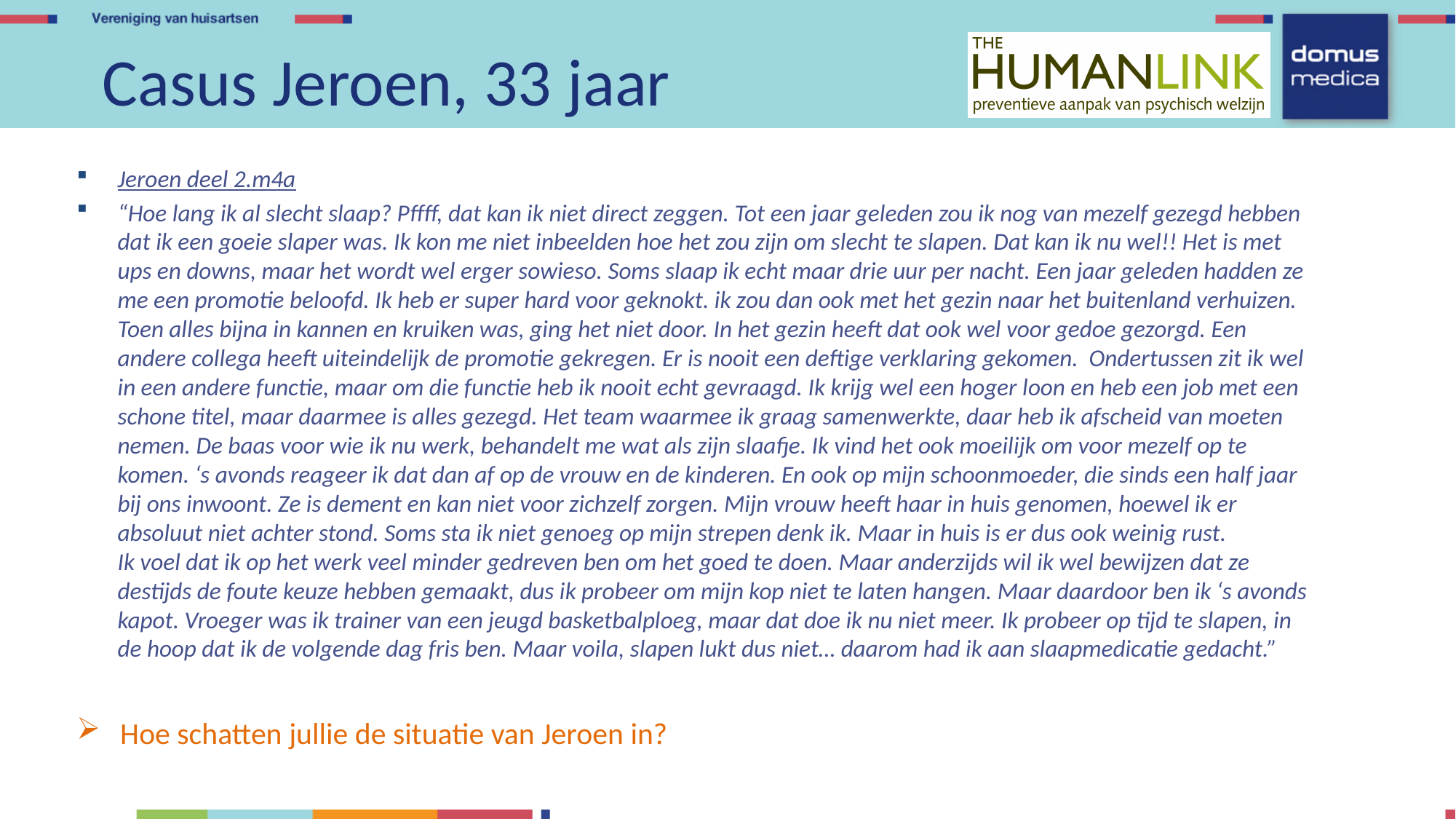

# Casus Jeroen, 33 jaar
Jeroen deel 2.m4a
“Hoe lang ik al slecht slaap? Pffff, dat kan ik niet direct zeggen. Tot een jaar geleden zou ik nog van mezelf gezegd hebben dat ik een goeie slaper was. Ik kon me niet inbeelden hoe het zou zijn om slecht te slapen. Dat kan ik nu wel!! Het is met ups en downs, maar het wordt wel erger sowieso. Soms slaap ik echt maar drie uur per nacht. Een jaar geleden hadden ze me een promotie beloofd. Ik heb er super hard voor geknokt. ik zou dan ook met het gezin naar het buitenland verhuizen. Toen alles bijna in kannen en kruiken was, ging het niet door. In het gezin heeft dat ook wel voor gedoe gezorgd. Een andere collega heeft uiteindelijk de promotie gekregen. Er is nooit een deftige verklaring gekomen.  Ondertussen zit ik wel in een andere functie, maar om die functie heb ik nooit echt gevraagd. Ik krijg wel een hoger loon en heb een job met een schone titel, maar daarmee is alles gezegd. Het team waarmee ik graag samenwerkte, daar heb ik afscheid van moeten nemen. De baas voor wie ik nu werk, behandelt me wat als zijn slaafje. Ik vind het ook moeilijk om voor mezelf op te komen. ‘s avonds reageer ik dat dan af op de vrouw en de kinderen. En ook op mijn schoonmoeder, die sinds een half jaar bij ons inwoont. Ze is dement en kan niet voor zichzelf zorgen. Mijn vrouw heeft haar in huis genomen, hoewel ik er absoluut niet achter stond. Soms sta ik niet genoeg op mijn strepen denk ik. Maar in huis is er dus ook weinig rust.
Ik voel dat ik op het werk veel minder gedreven ben om het goed te doen. Maar anderzijds wil ik wel bewijzen dat ze destijds de foute keuze hebben gemaakt, dus ik probeer om mijn kop niet te laten hangen. Maar daardoor ben ik ‘s avonds kapot. Vroeger was ik trainer van een jeugd basketbalploeg, maar dat doe ik nu niet meer. Ik probeer op tijd te slapen, in de hoop dat ik de volgende dag fris ben. Maar voila, slapen lukt dus niet… daarom had ik aan slaapmedicatie gedacht.”

Hoe schatten jullie de situatie van Jeroen in?